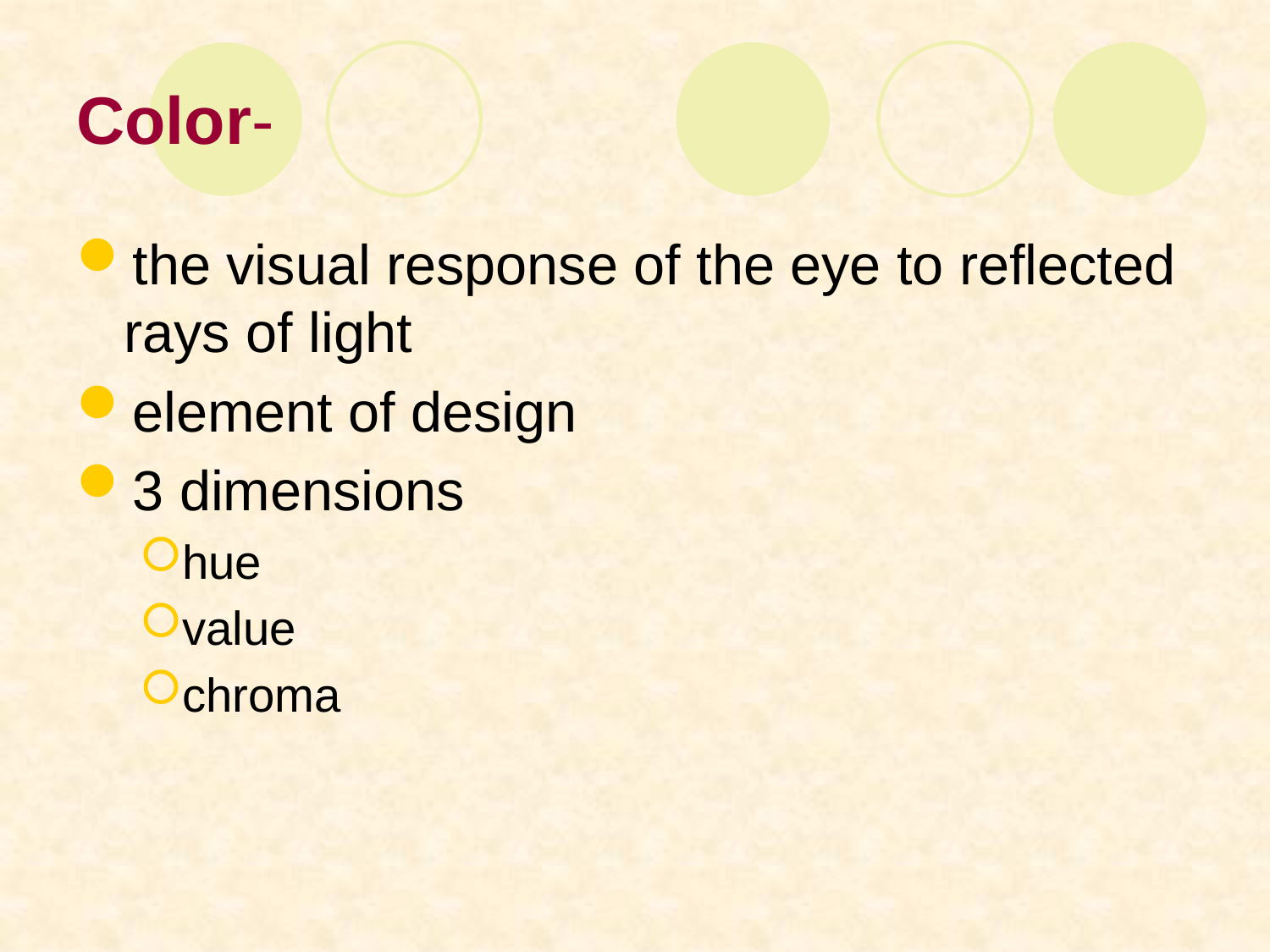

# Color-
the visual response of the eye to reflected rays of light
element of design
3 dimensions
hue
value
chroma